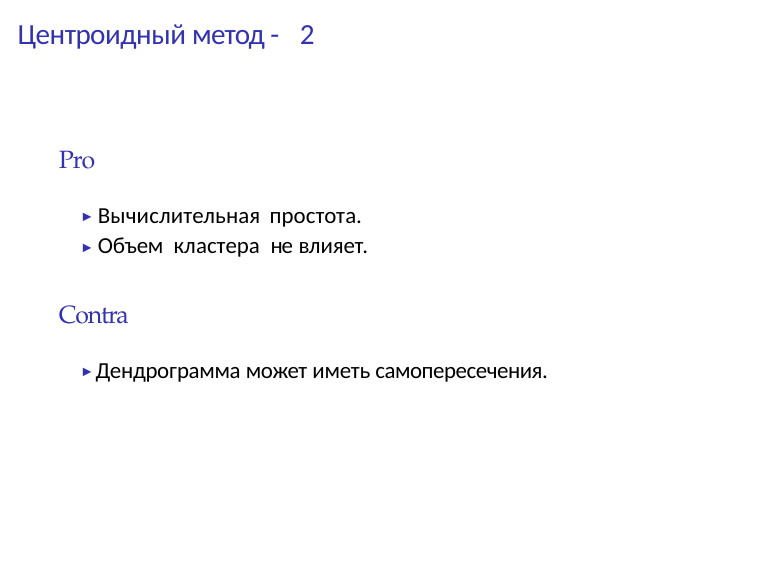

# Центроидный метод - 2
Pro
►   Вычислительная простота.
►   Объем  кластера  не влияет.

Contra
► Дендрограмма может иметь самопересечения.